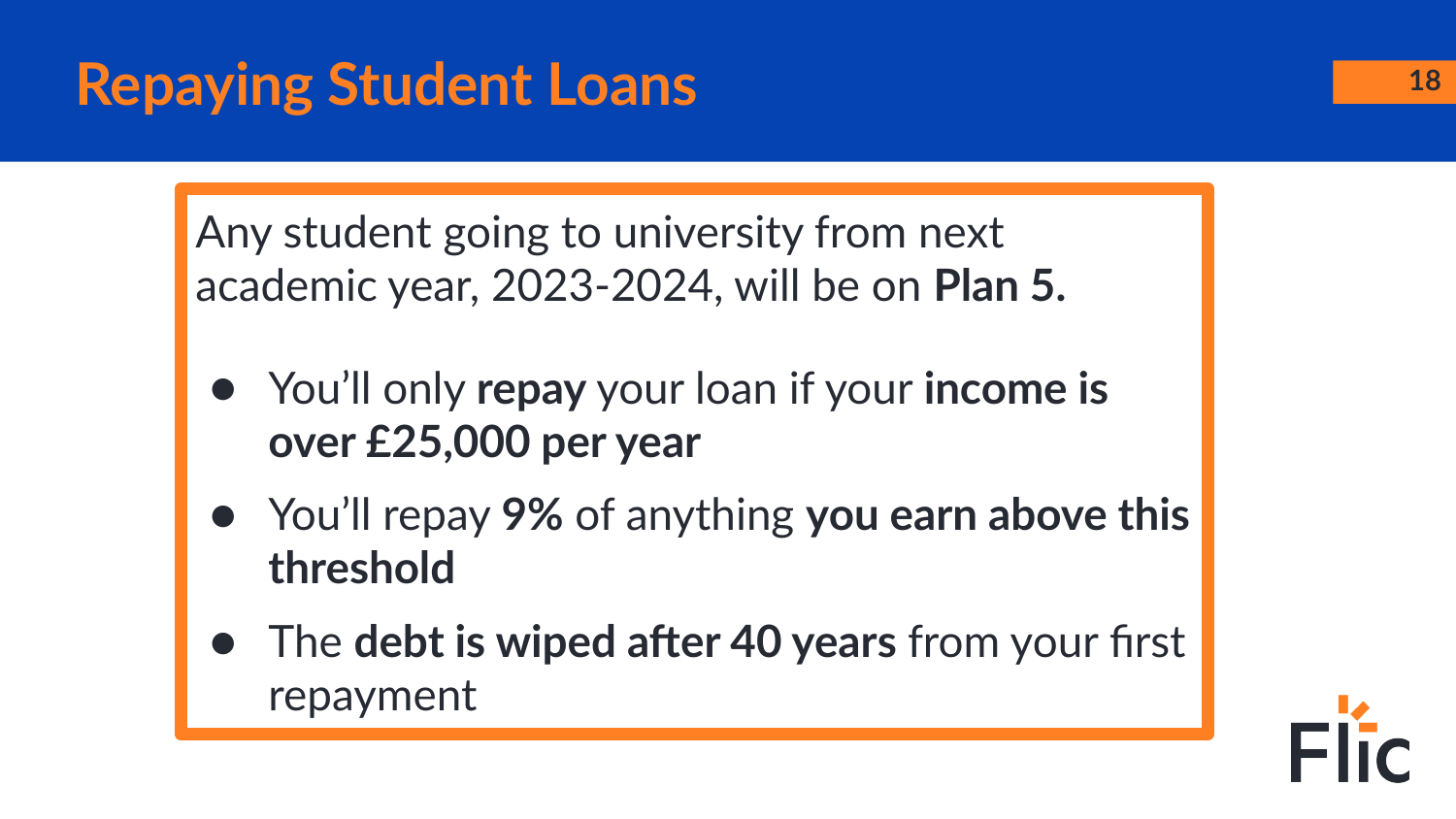

# Repaying Student Loans
18
Any student going to university from next academic year, 2023-2024, will be on Plan 5.

You’ll only repay your loan if your income is over £25,000 per year
You’ll repay 9% of anything you earn above this threshold
The debt is wiped after 40 years from your first repayment